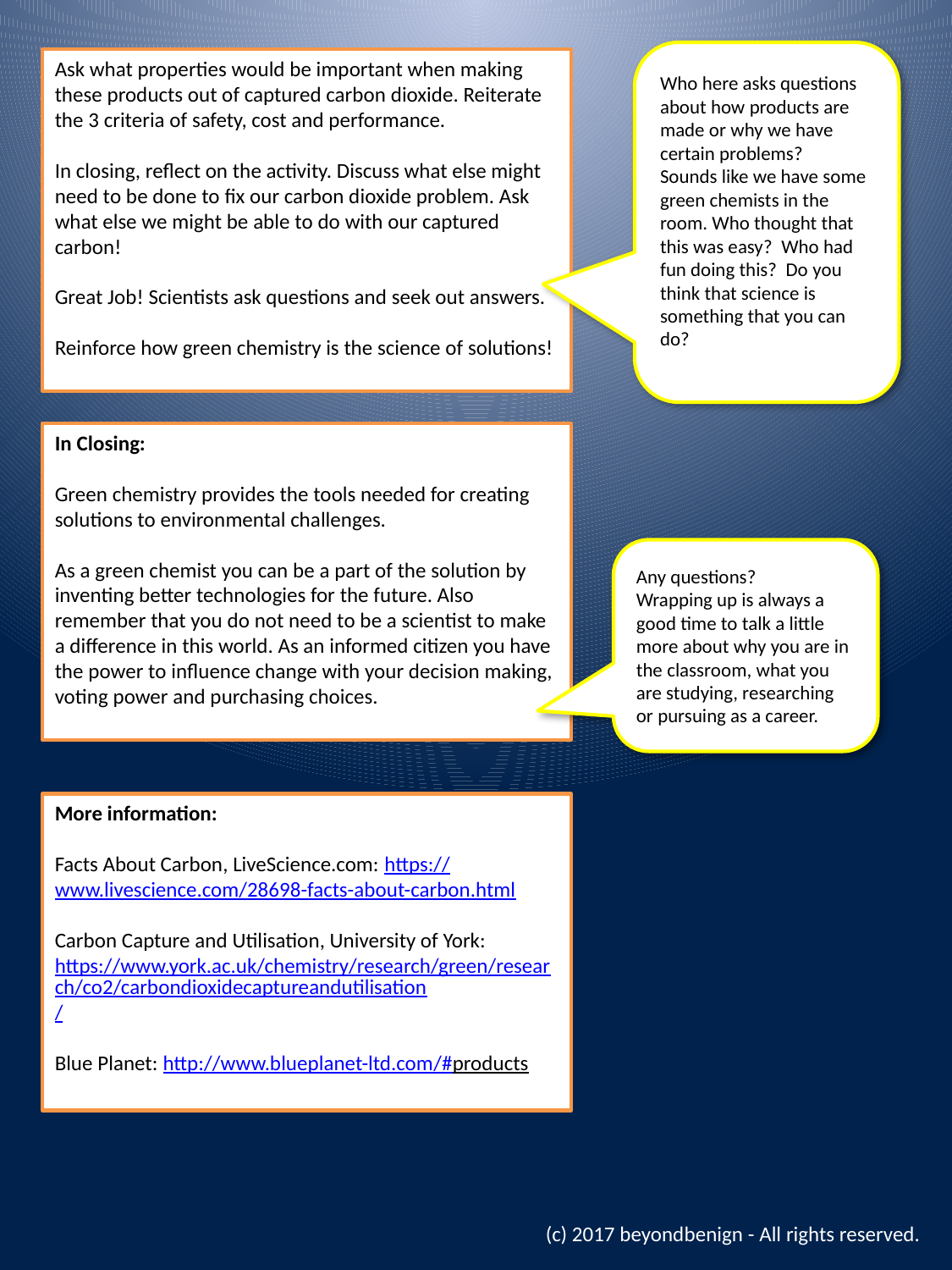

Who here asks questions about how products are made or why we have certain problems?
Sounds like we have some green chemists in the room. Who thought that this was easy?  Who had fun doing this?  Do you think that science is something that you can do?

Ask what properties would be important when making these products out of captured carbon dioxide. Reiterate the 3 criteria of safety, cost and performance.

In closing, reflect on the activity. Discuss what else might need to be done to fix our carbon dioxide problem. Ask what else we might be able to do with our captured carbon!

Great Job! Scientists ask questions and seek out answers.

Reinforce how green chemistry is the science of solutions!

In Closing:

Green chemistry provides the tools needed for creating solutions to environmental challenges.

As a green chemist you can be a part of the solution by inventing better technologies for the future. Also remember that you do not need to be a scientist to make a difference in this world. As an informed citizen you have the power to influence change with your decision making, voting power and purchasing choices.

Any questions?
Wrapping up is always a good time to talk a little more about why you are in the classroom, what you are studying, researching or pursuing as a career.
More information:

Facts About Carbon, LiveScience.com: https://www.livescience.com/28698-facts-about-carbon.html

Carbon Capture and Utilisation, University of York: https://www.york.ac.uk/chemistry/research/green/research/co2/carbondioxidecaptureandutilisation/

Blue Planet: http://www.blueplanet-ltd.com/#products

(c) 2017 beyondbenign - All rights reserved.